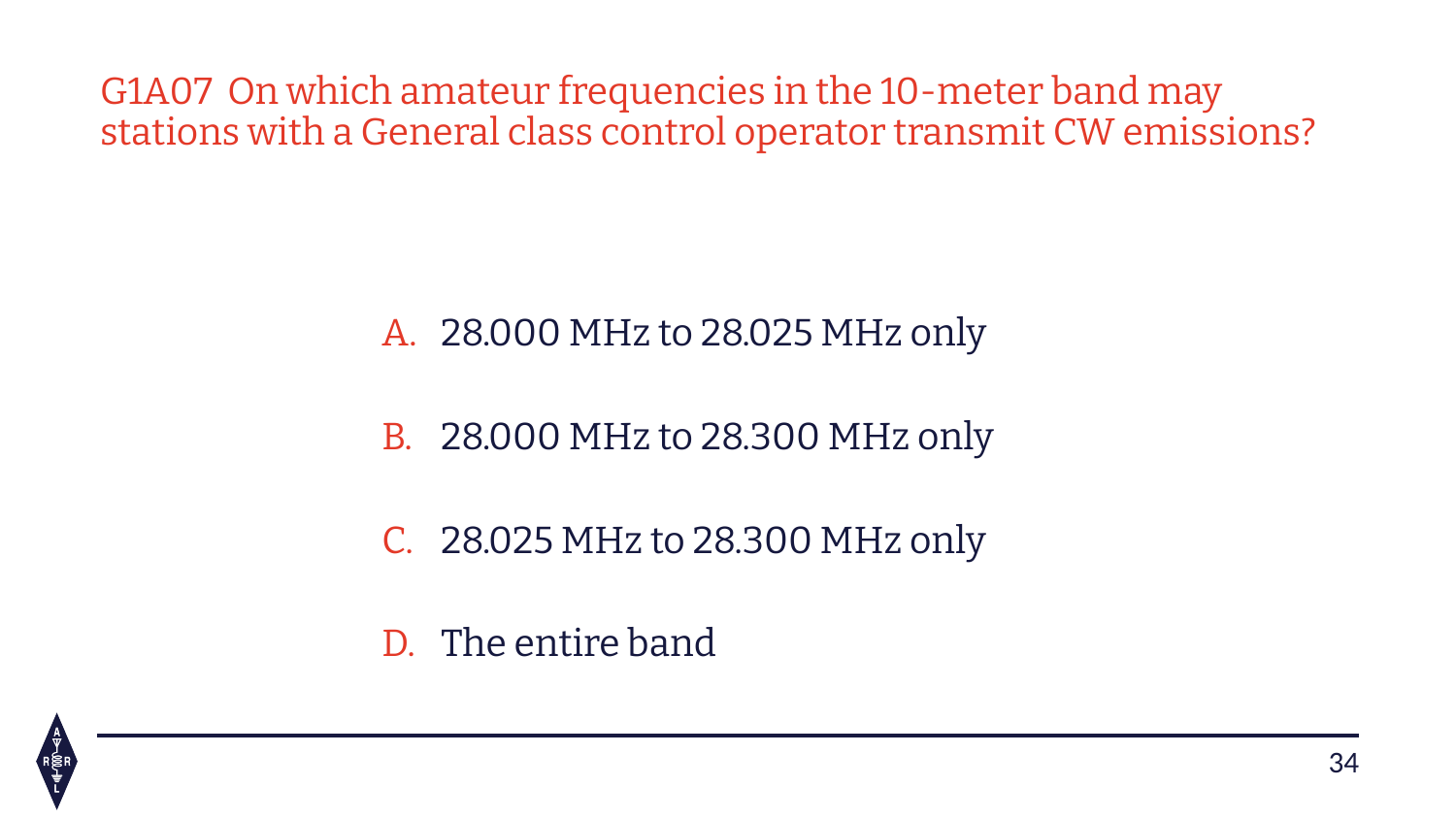

# G1A07  On which amateur frequencies in the 10-meter band may stations with a General class control operator transmit CW emissions?

28.000 MHz to 28.025 MHz only

28.000 MHz to 28.300 MHz only

28.025 MHz to 28.300 MHz only

The entire band

34